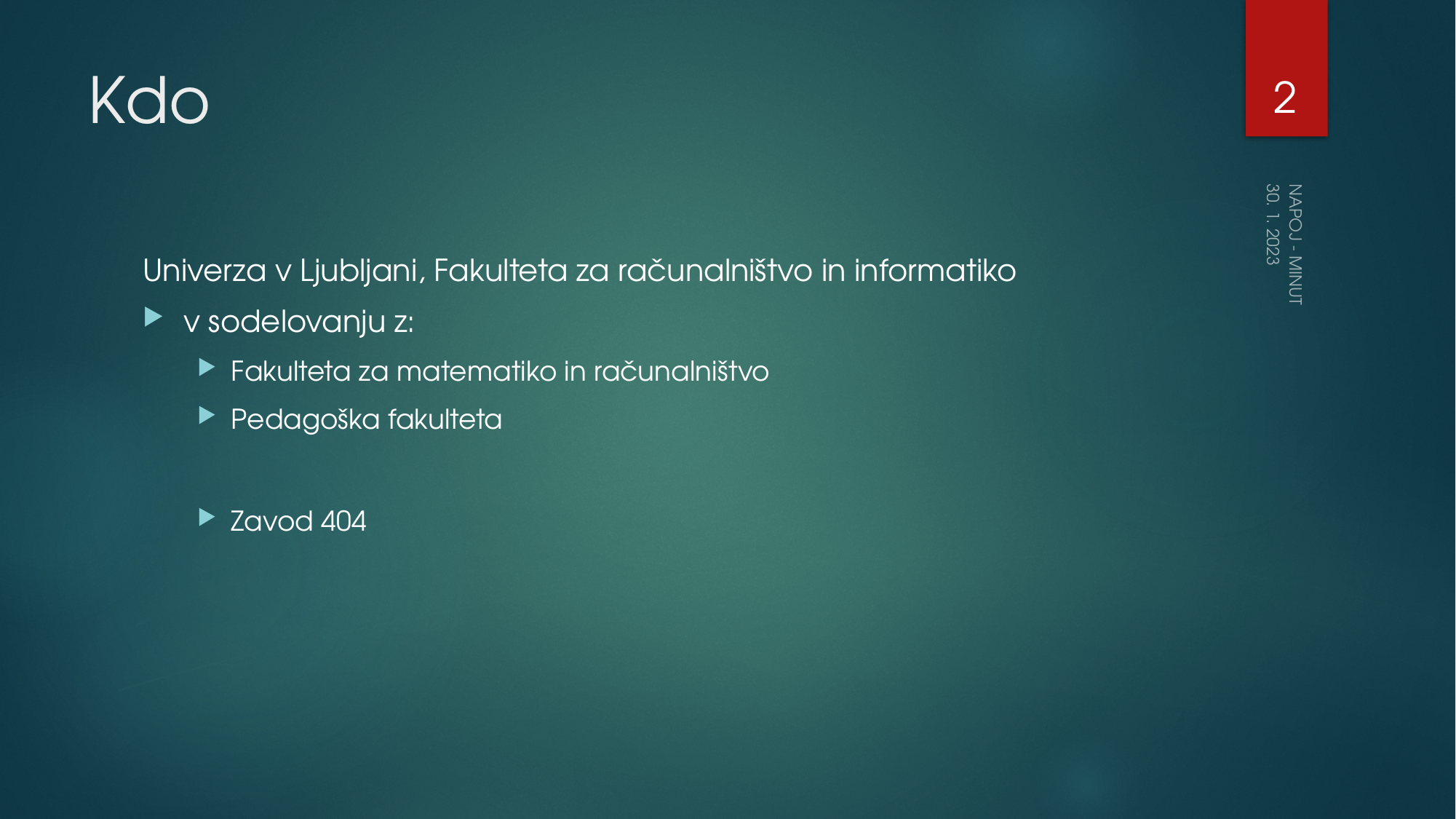

2
# Kdo
30. 1. 2023
Univerza v Ljubljani, Fakulteta za računalništvo in informatiko
v sodelovanju z:
Fakulteta za matematiko in računalništvo
Pedagoška fakulteta

Zavod 404
NAPOJ - MINUT